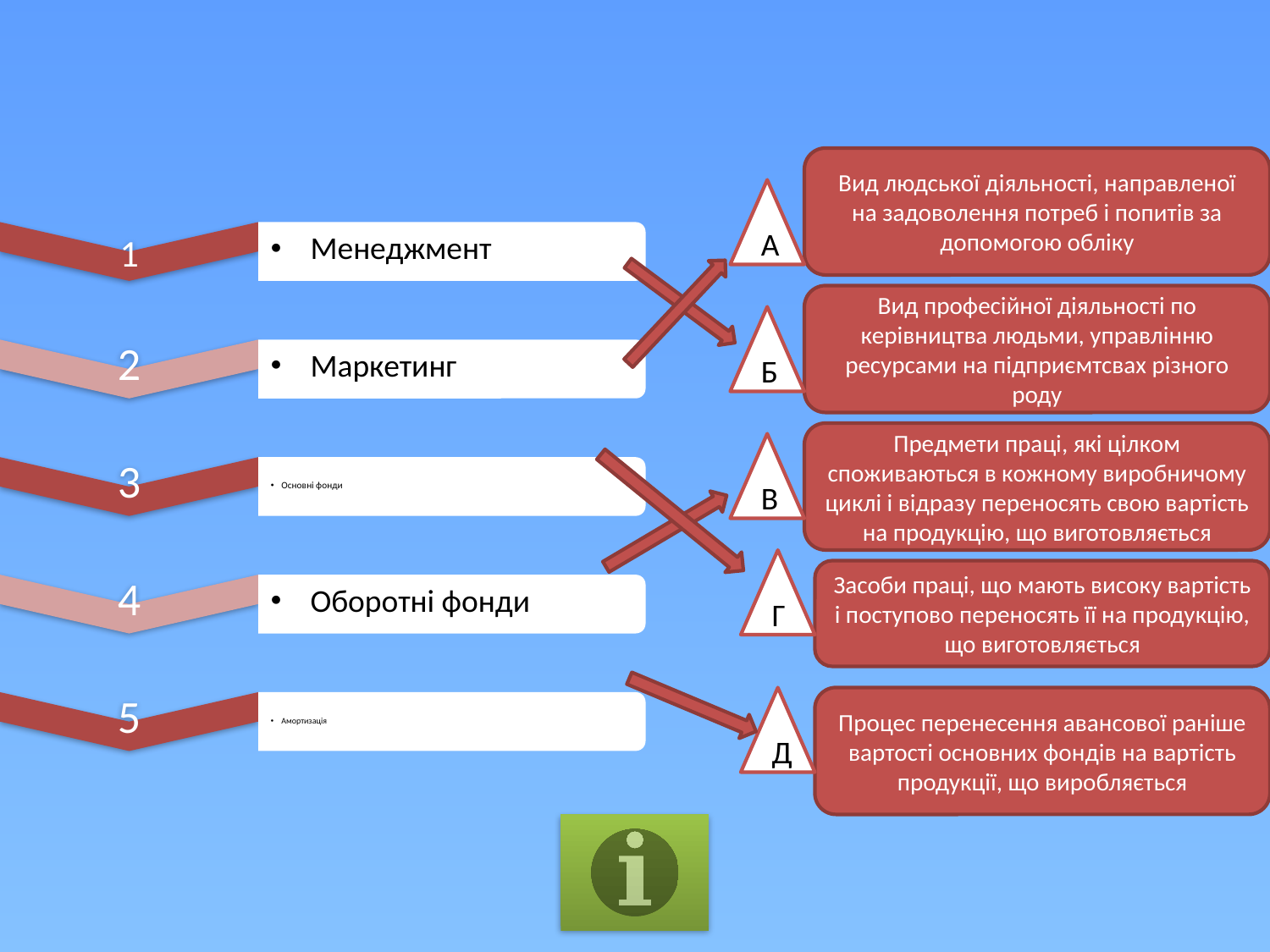

#
Вид людської діяльності, направленої на задоволення потреб і попитів за допомогою обліку
А
1
Менеджмент
2
Маркетинг
3
5
Оборотні фонди
4
Основні фонди
Амортизація
Вид професійної діяльності по керівництва людьми, управлінню ресурсами на підприємтсвах різного роду

Б
Предмети праці, які цілком споживаються в кожному виробничому циклі і відразу переносять свою вартість на продукцію, що виготовляється
В

Г
Засоби праці, що мають високу вартість і поступово переносять її на продукцію, що виготовляється
Д
Процес перенесення авансової раніше вартості основних фондів на вартість продукції, що виробляється